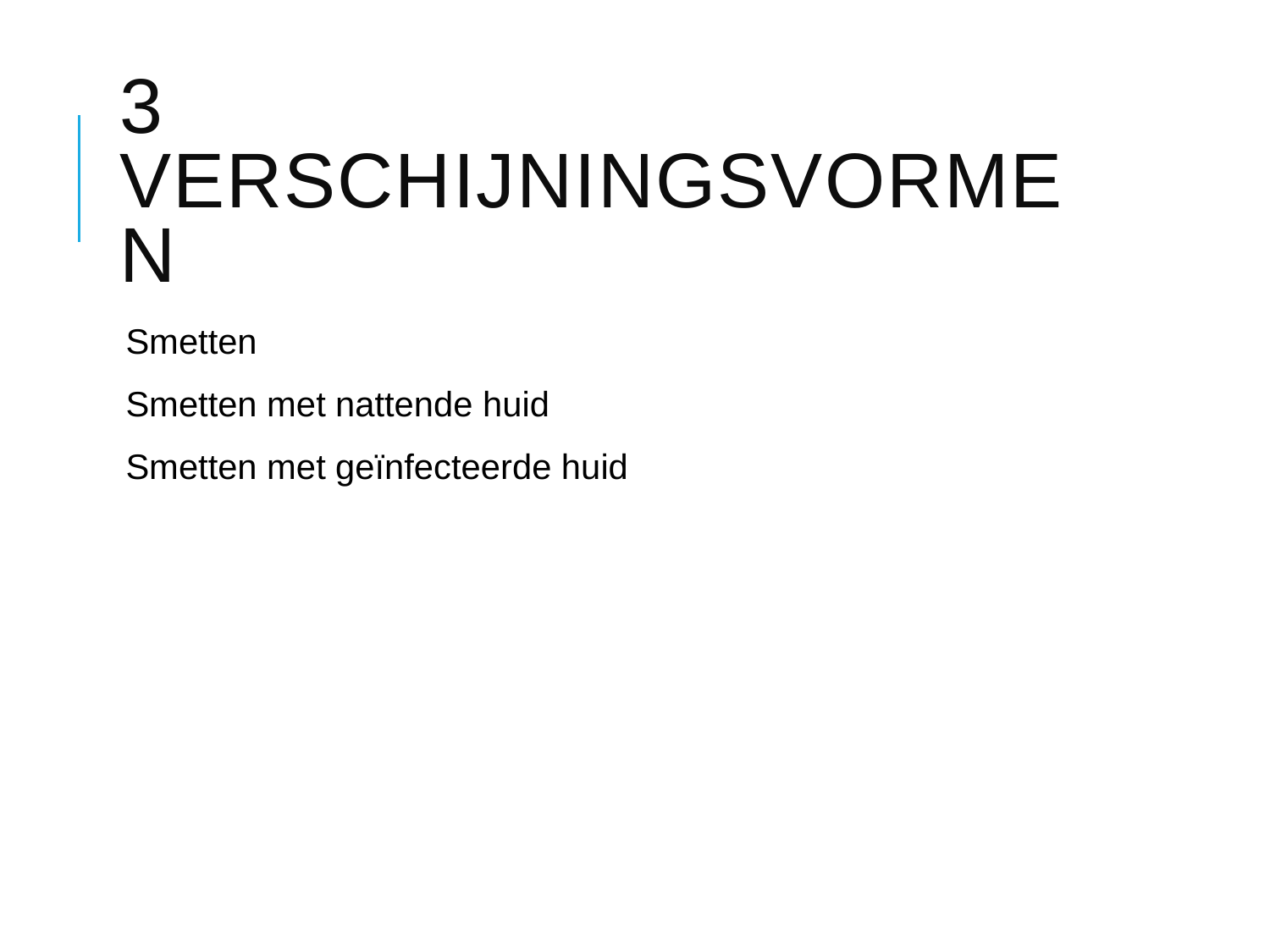

# 3 verschijningsvormen
Smetten
Smetten met nattende huid
Smetten met geïnfecteerde huid